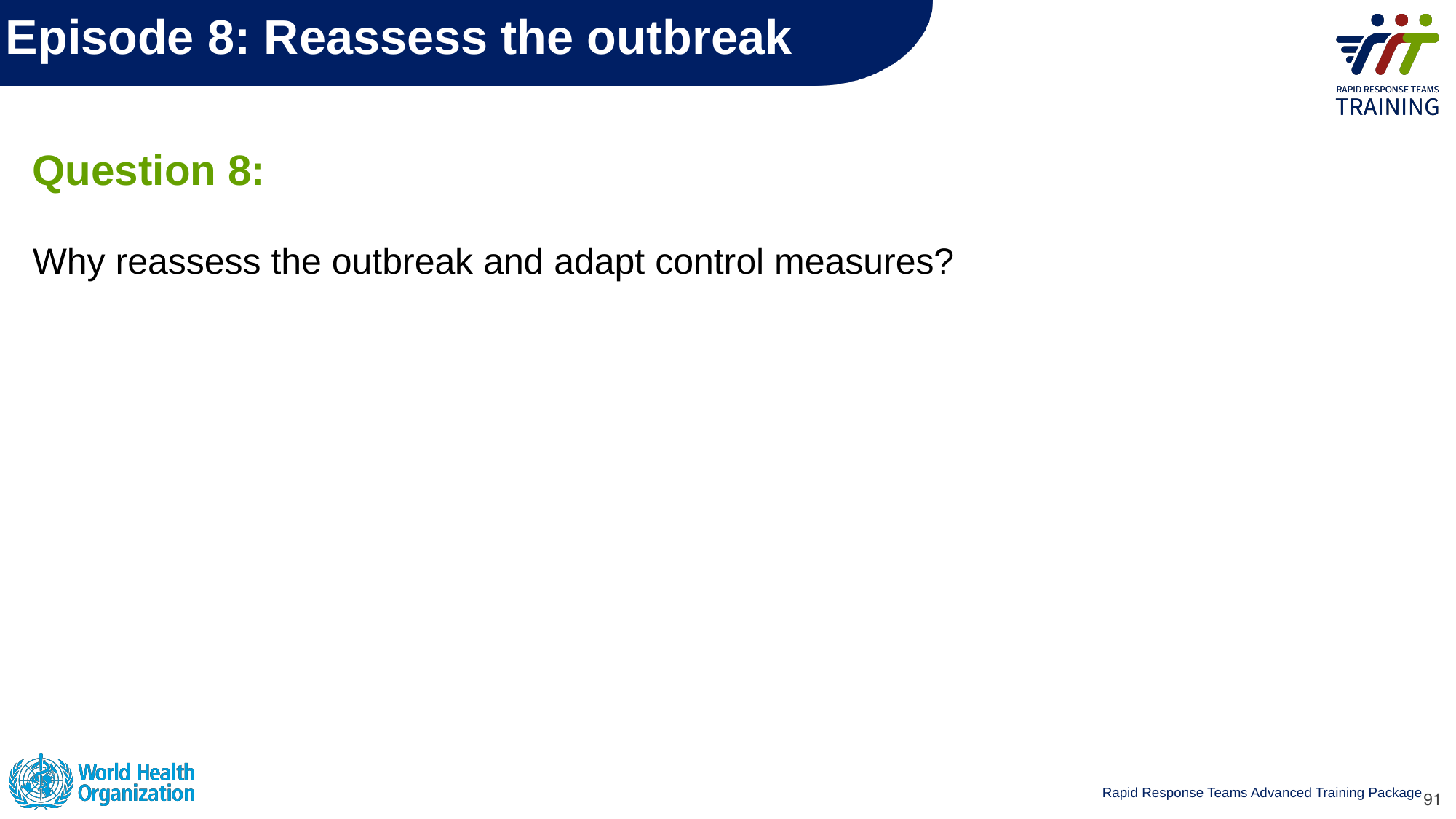

# Episode 8: Reassess the outbreak
Question 8:

Why reassess the outbreak and adapt control measures?